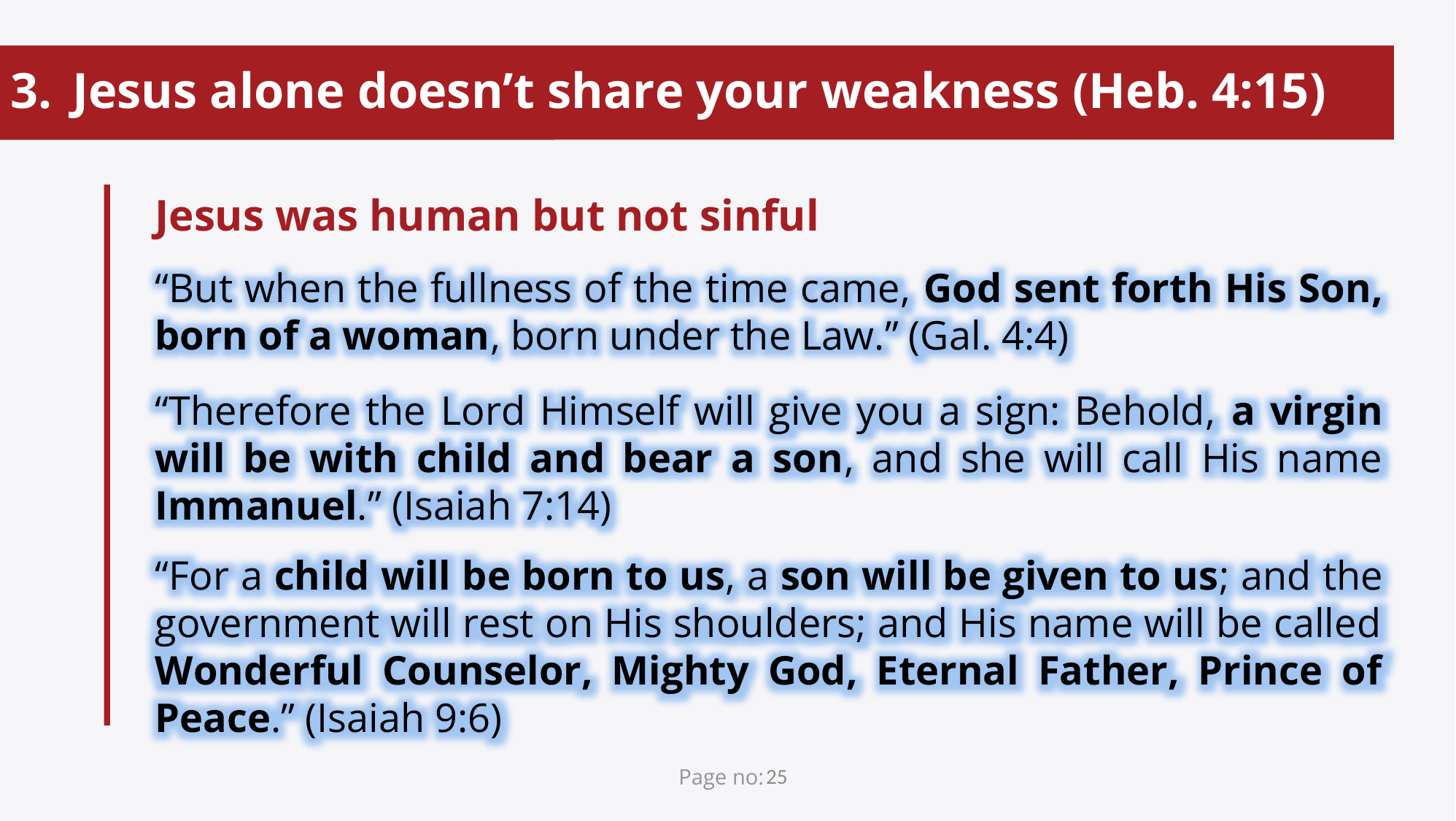

Jesus alone doesn’t share your weakness (Heb. 4:15)

Jesus was human but not sinful
“But when the fullness of the time came, God sent forth His Son, born of a woman, born under the Law.” (Gal. 4:4)
“Therefore the Lord Himself will give you a sign: Behold, a virgin will be with child and bear a son, and she will call His name Immanuel.” (Isaiah 7:14)
“For a child will be born to us, a son will be given to us; and the government will rest on His shoulders; and His name will be called Wonderful Counselor, Mighty God, Eternal Father, Prince of Peace.” (Isaiah 9:6)